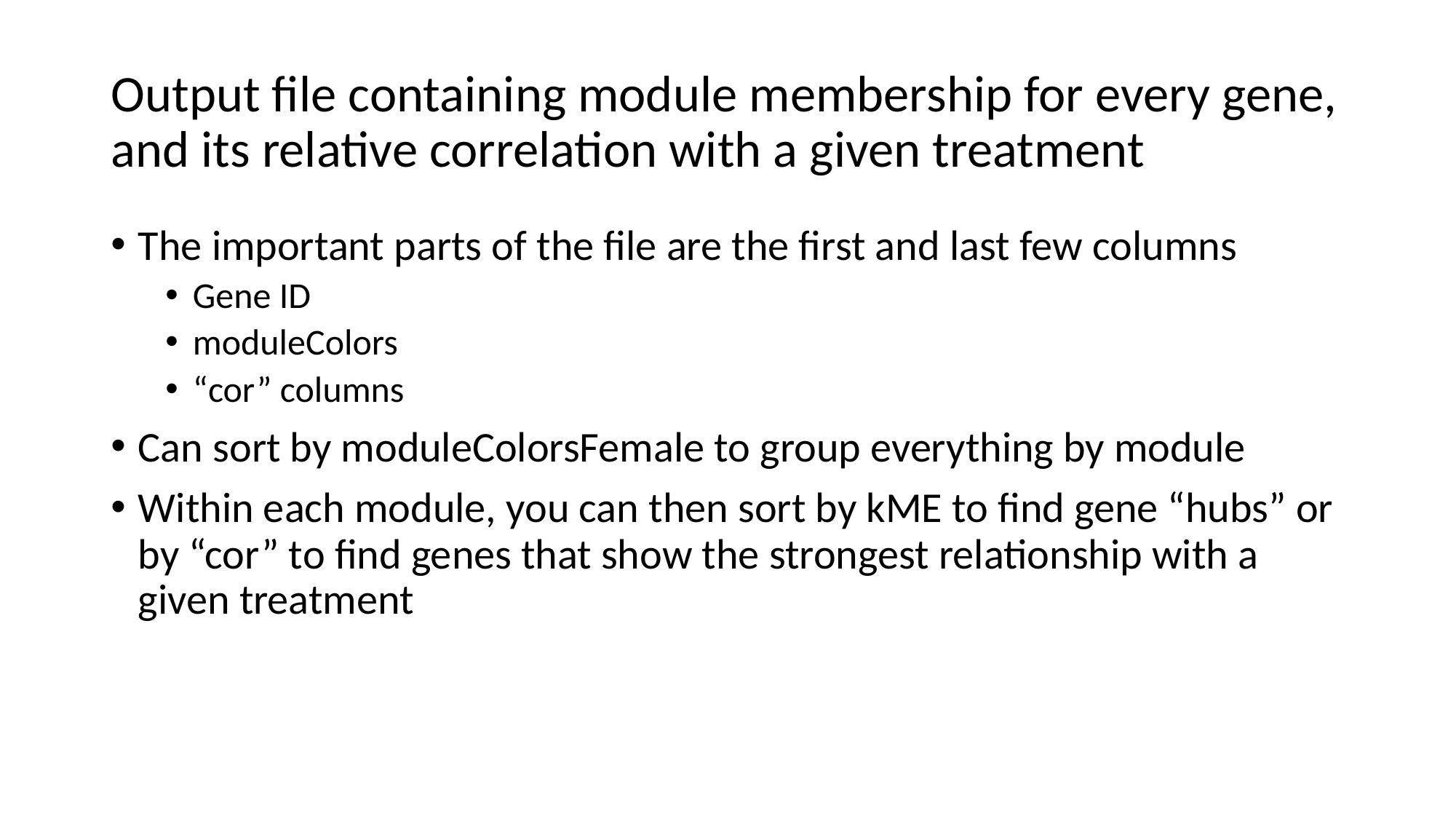

# Output file containing module membership for every gene, and its relative correlation with a given treatment
The important parts of the file are the first and last few columns
Gene ID
moduleColors
“cor” columns
Can sort by moduleColorsFemale to group everything by module
Within each module, you can then sort by kME to find gene “hubs” or by “cor” to find genes that show the strongest relationship with a given treatment